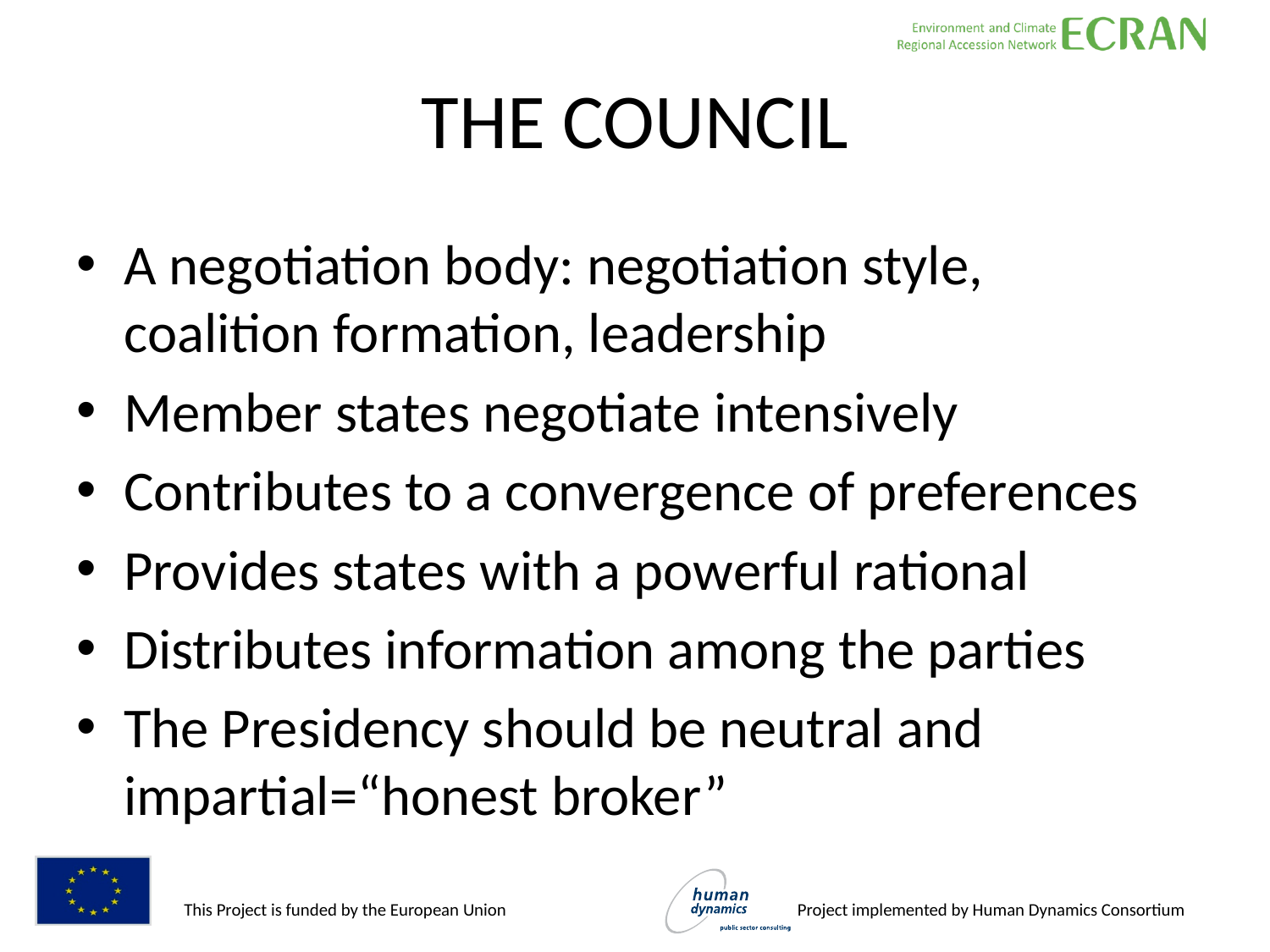

# THE COUNCIL
A negotiation body: negotiation style, coalition formation, leadership
Member states negotiate intensively
Contributes to a convergence of preferences
Provides states with a powerful rational
Distributes information among the parties
The Presidency should be neutral and impartial=“honest broker”